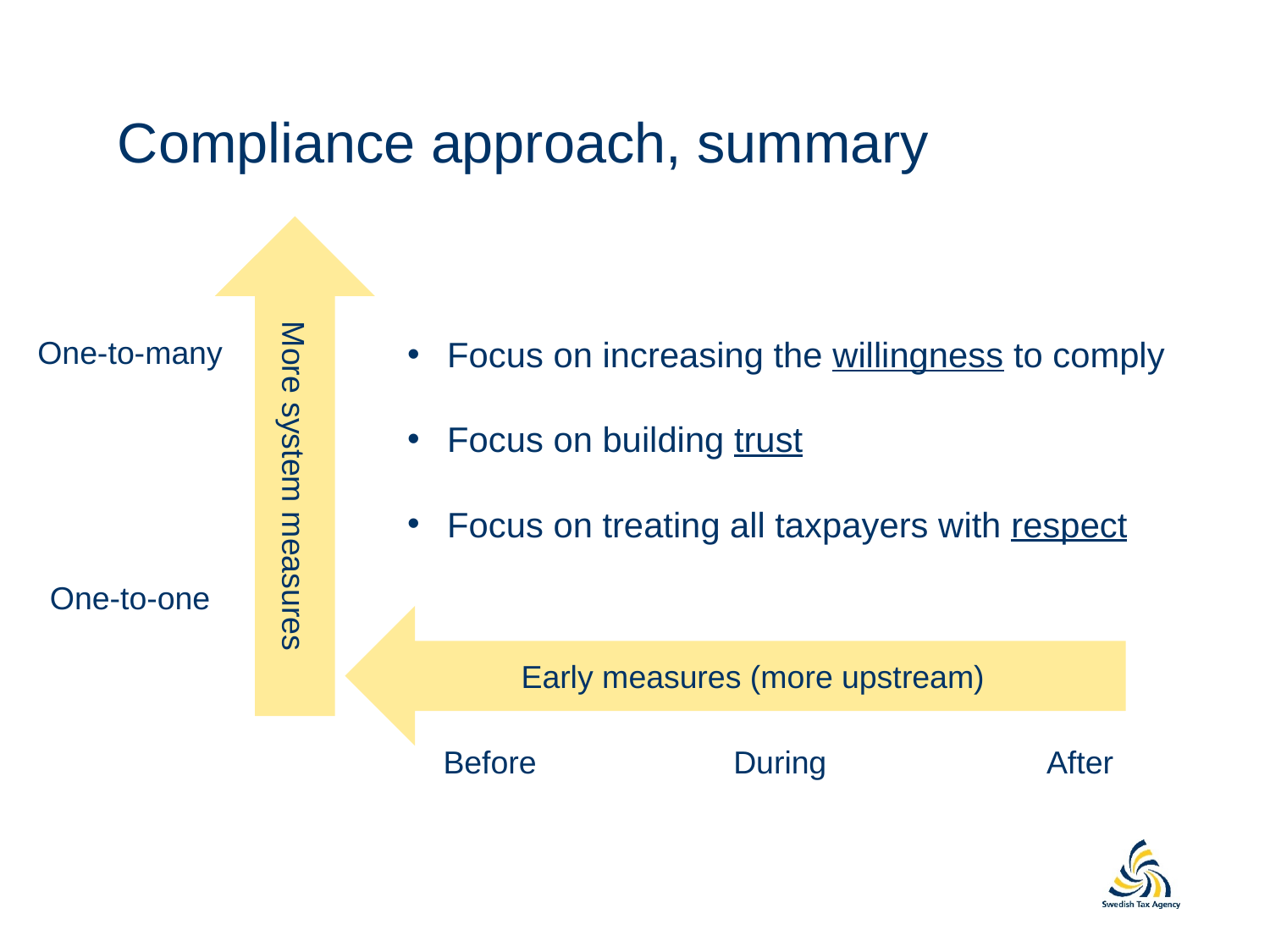

# Compliance approach, summary
One-to-many
Focus on increasing the willingness to comply
Focus on building trust
Focus on treating all taxpayers with respect
More system measures
One-to-one
Early measures (more upstream)
Before
During
After